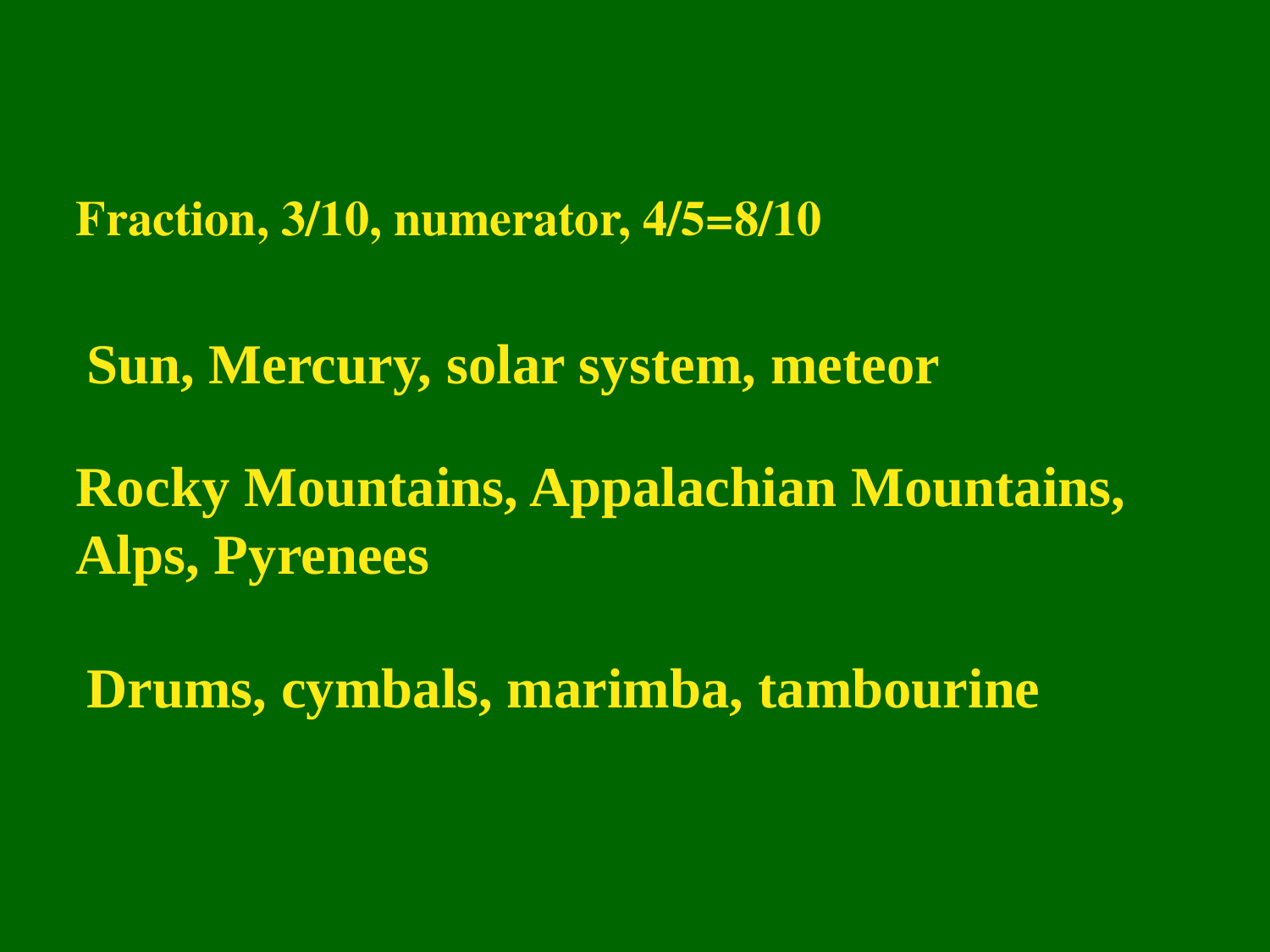

Fraction, 3/10, numerator, 4/5=8/10
Sun, Mercury, solar system, meteor
Rocky Mountains, Appalachian Mountains,        Alps, Pyrenees

Drums, cymbals, marimba, tambourine